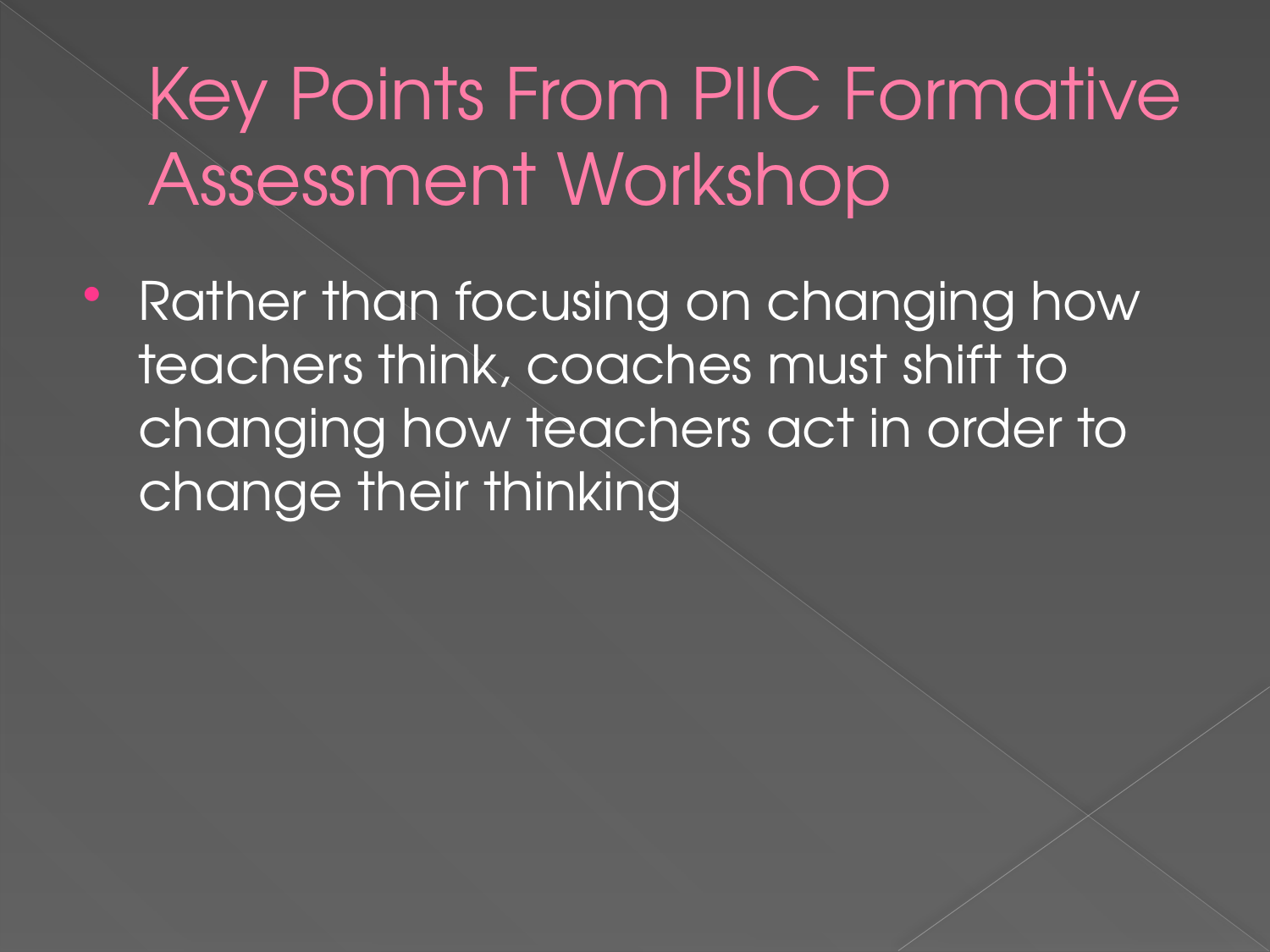

# Key Points From PIIC Formative Assessment Workshop
Rather than focusing on changing how teachers think, coaches must shift to changing how teachers act in order to change their thinking